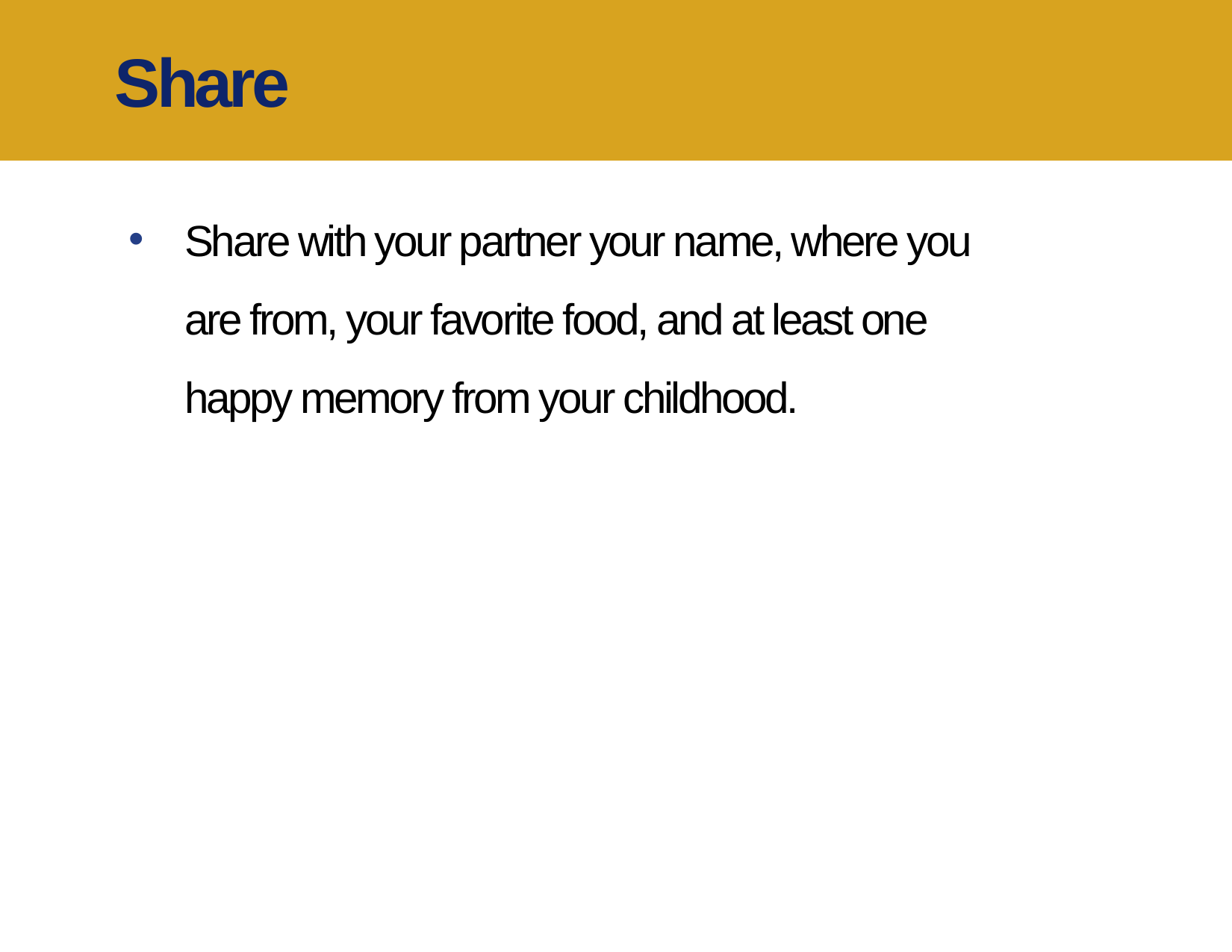

Share
Share with your partner your name, where you are from, your favorite food, and at least one happy memory from your childhood.